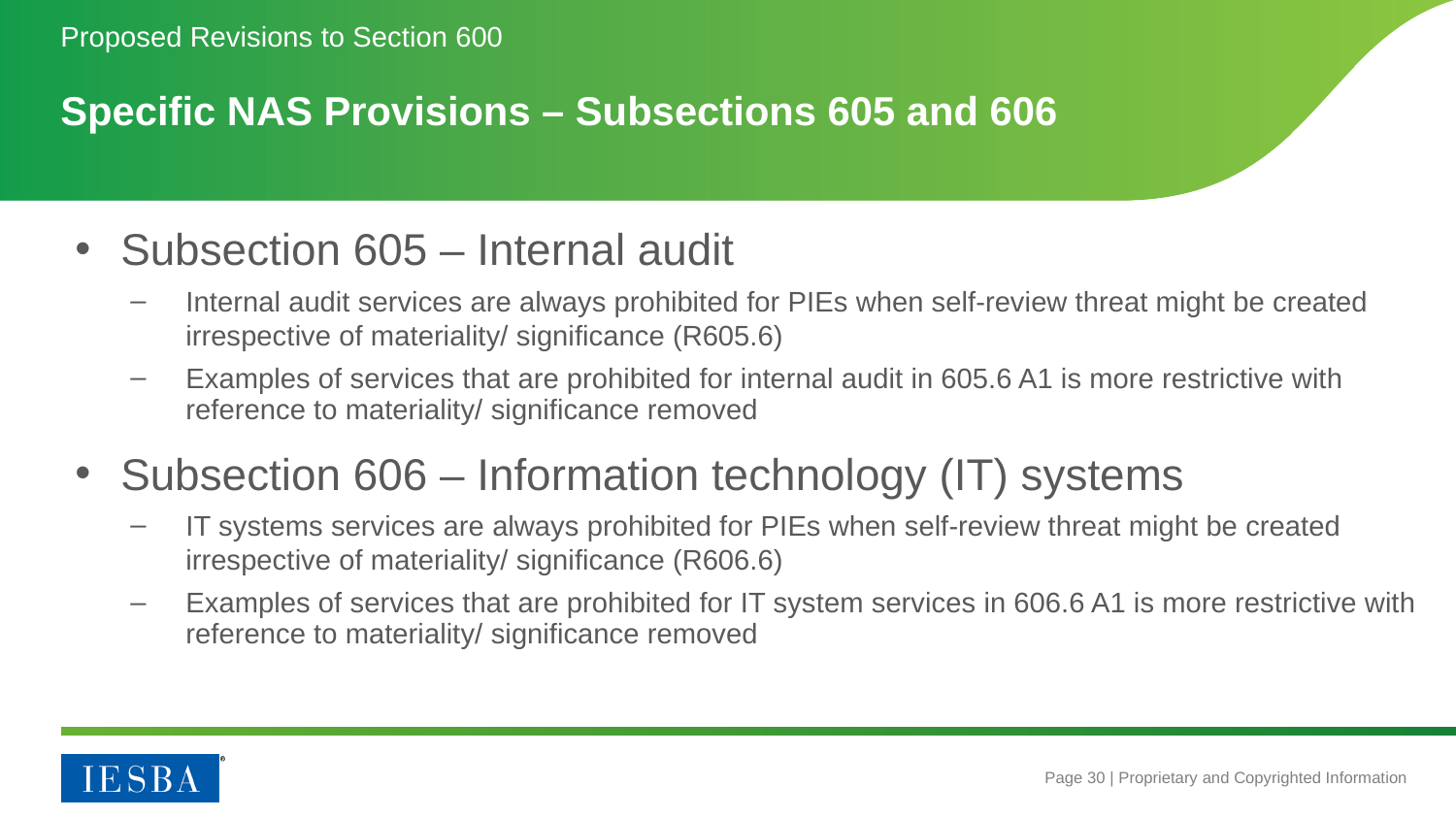

Proposed Revisions to Section 600
# Specific NAS Provisions – Subsections 605 and 606

Subsection 605 – Internal audit
Internal audit services are always prohibited for PIEs when self-review threat might be created irrespective of materiality/ significance (R605.6)
Examples of services that are prohibited for internal audit in 605.6 A1 is more restrictive with reference to materiality/ significance removed
Subsection 606 – Information technology (IT) systems
IT systems services are always prohibited for PIEs when self-review threat might be created irrespective of materiality/ significance (R606.6)
Examples of services that are prohibited for IT system services in 606.6 A1 is more restrictive with reference to materiality/ significance removed